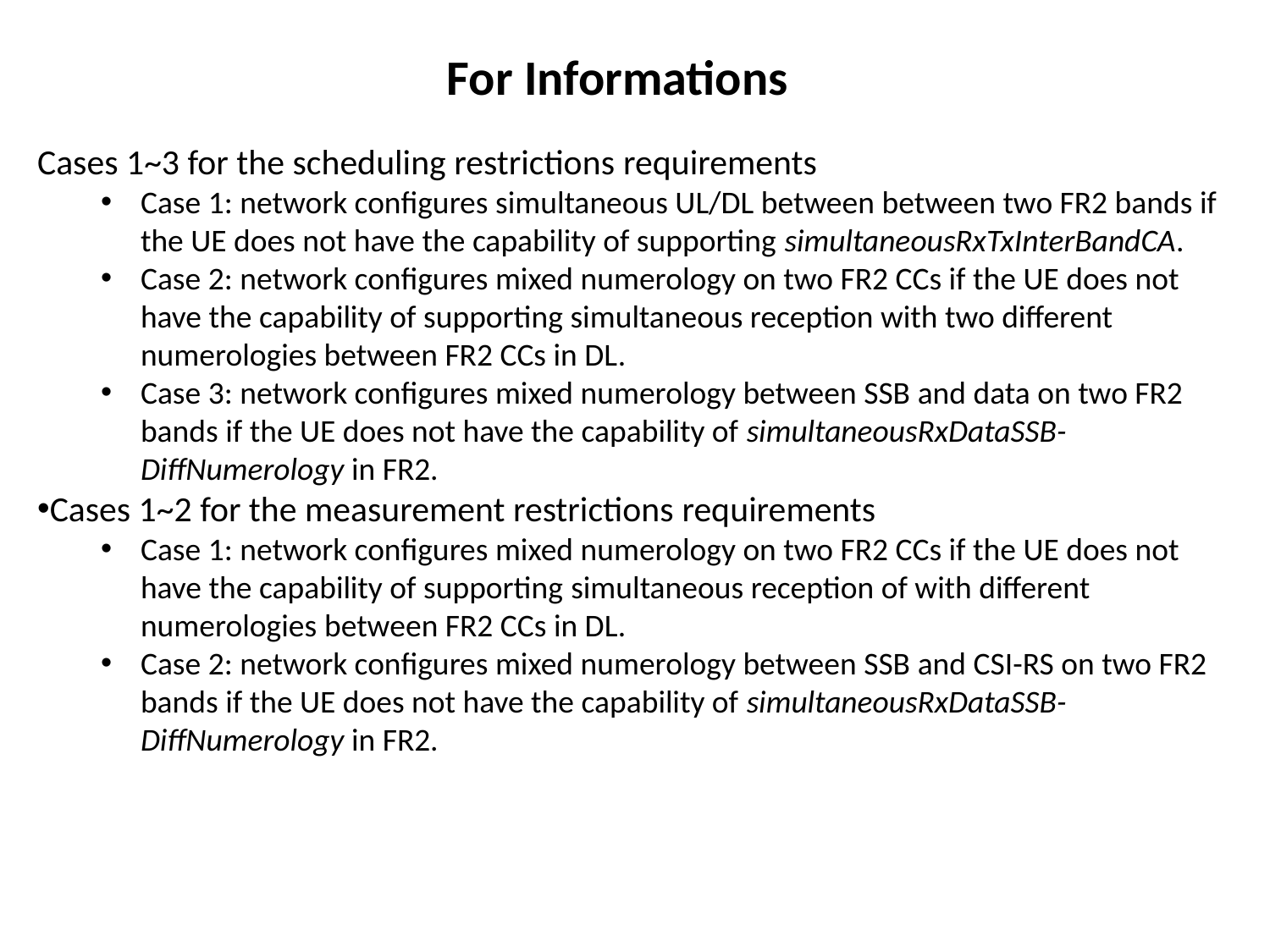

# For Informations
Cases 1~3 for the scheduling restrictions requirements
Case 1: network configures simultaneous UL/DL between between two FR2 bands if the UE does not have the capability of supporting simultaneousRxTxInterBandCA.
Case 2: network configures mixed numerology on two FR2 CCs if the UE does not have the capability of supporting simultaneous reception with two different numerologies between FR2 CCs in DL.
Case 3: network configures mixed numerology between SSB and data on two FR2 bands if the UE does not have the capability of simultaneousRxDataSSB-DiffNumerology in FR2.
Cases 1~2 for the measurement restrictions requirements
Case 1: network configures mixed numerology on two FR2 CCs if the UE does not have the capability of supporting simultaneous reception of with different numerologies between FR2 CCs in DL.
Case 2: network configures mixed numerology between SSB and CSI-RS on two FR2 bands if the UE does not have the capability of simultaneousRxDataSSB-DiffNumerology in FR2.